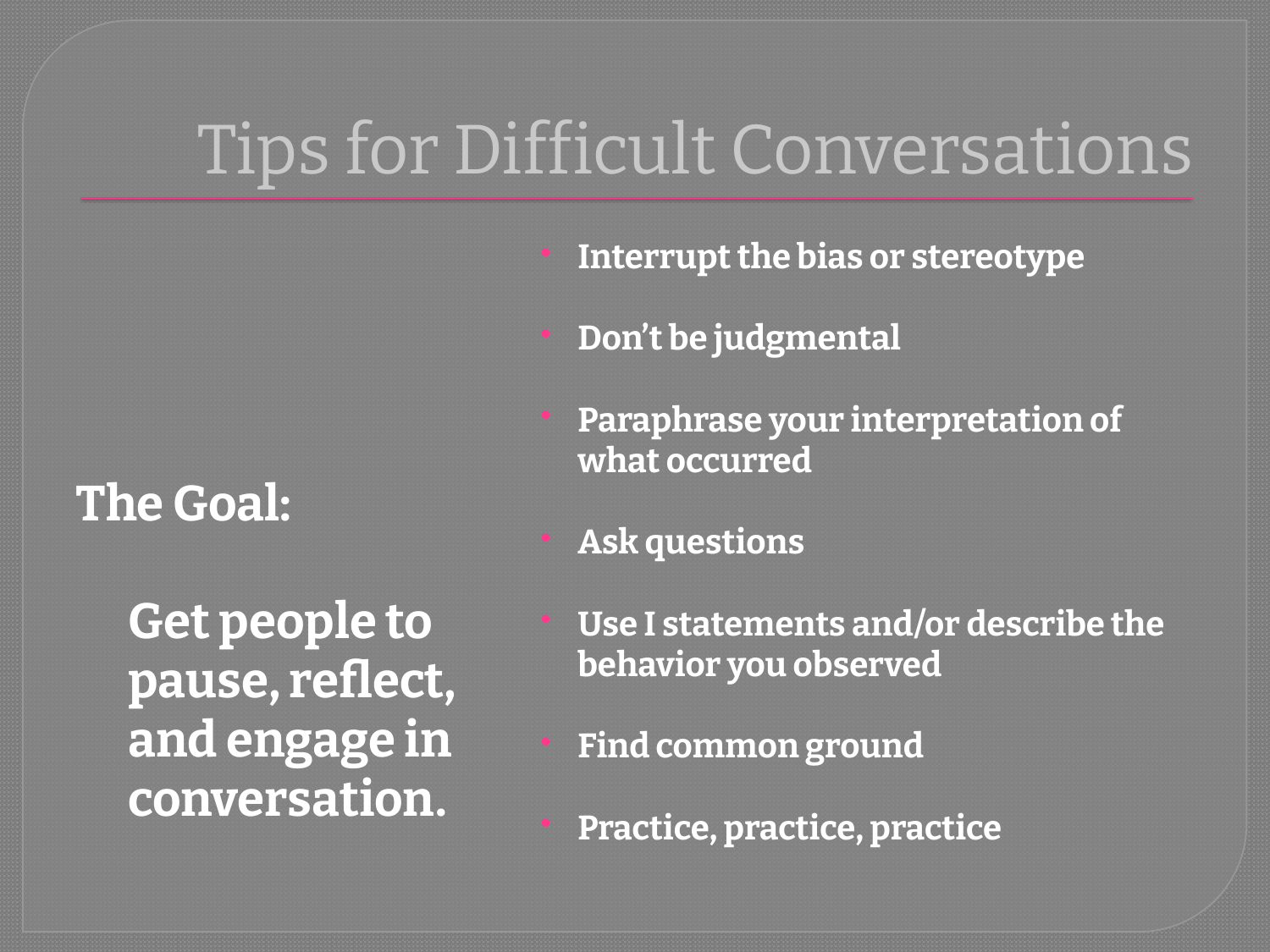

# Tips for Difficult Conversations

The Goal:

	Get people to pause, reflect, and engage in conversation.

Interrupt the bias or stereotype

Don’t be judgmental

Paraphrase your interpretation of what occurred

Ask questions

Use I statements and/or describe the behavior you observed

Find common ground

Practice, practice, practice